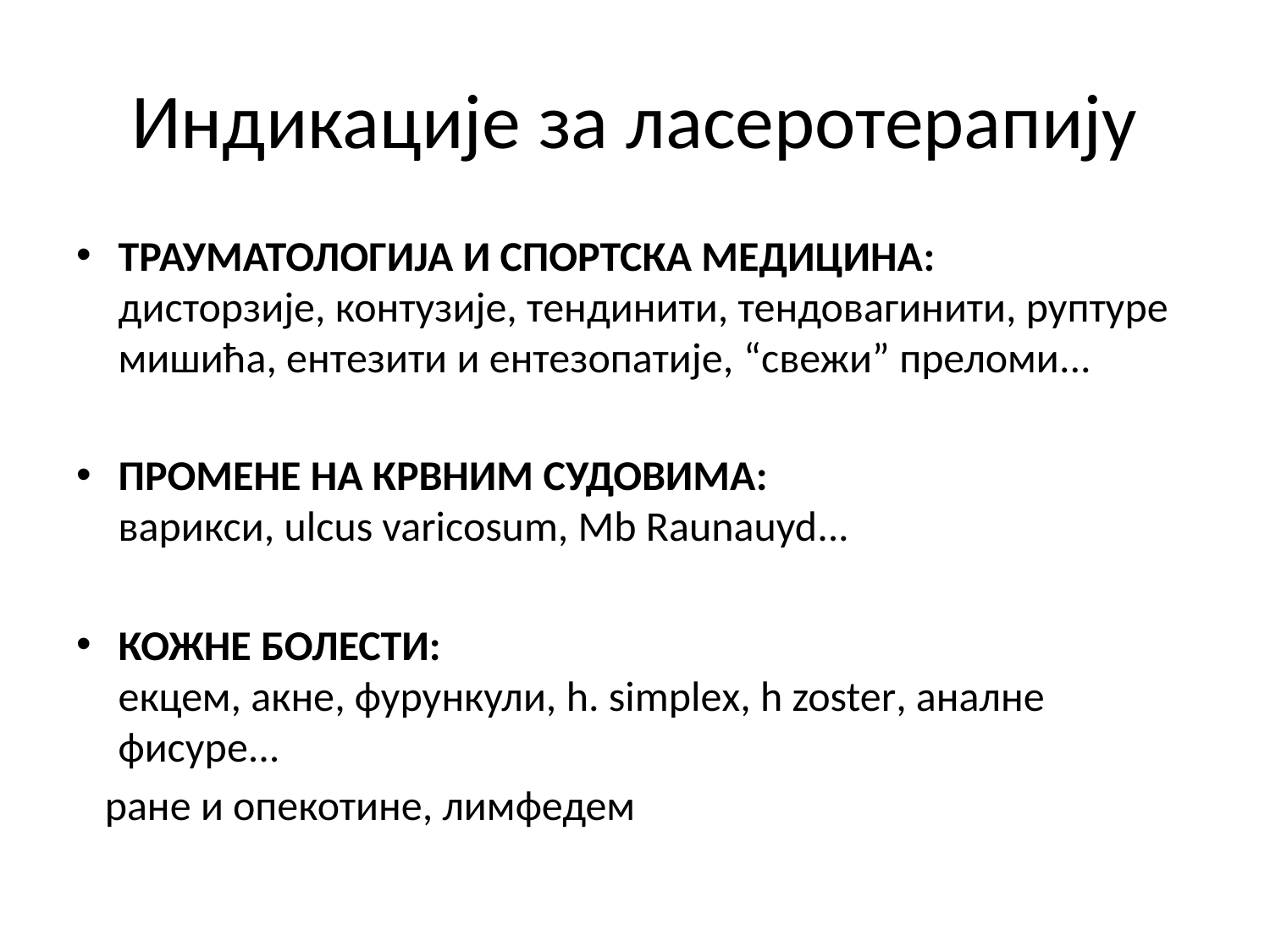

# Индикације за ласеротерапију
ТРАУМАТОЛОГИЈА И СПОРТСКА МЕДИЦИНА:
дисторзије, контузије, тендинити, тендовагинити, руптуре мишића, ентезити и ентезопатије, “свежи” преломи...

ПРОМЕНЕ НА КРВНИМ СУДОВИМА:
варикси, ulcus varicosum, Mb Raunauyd...

КОЖНЕ БОЛЕСТИ:
екцем, акне, фурункули, h. simplеx, h zoster, аналне фисуре...
   ране и опекотине, лимфедем